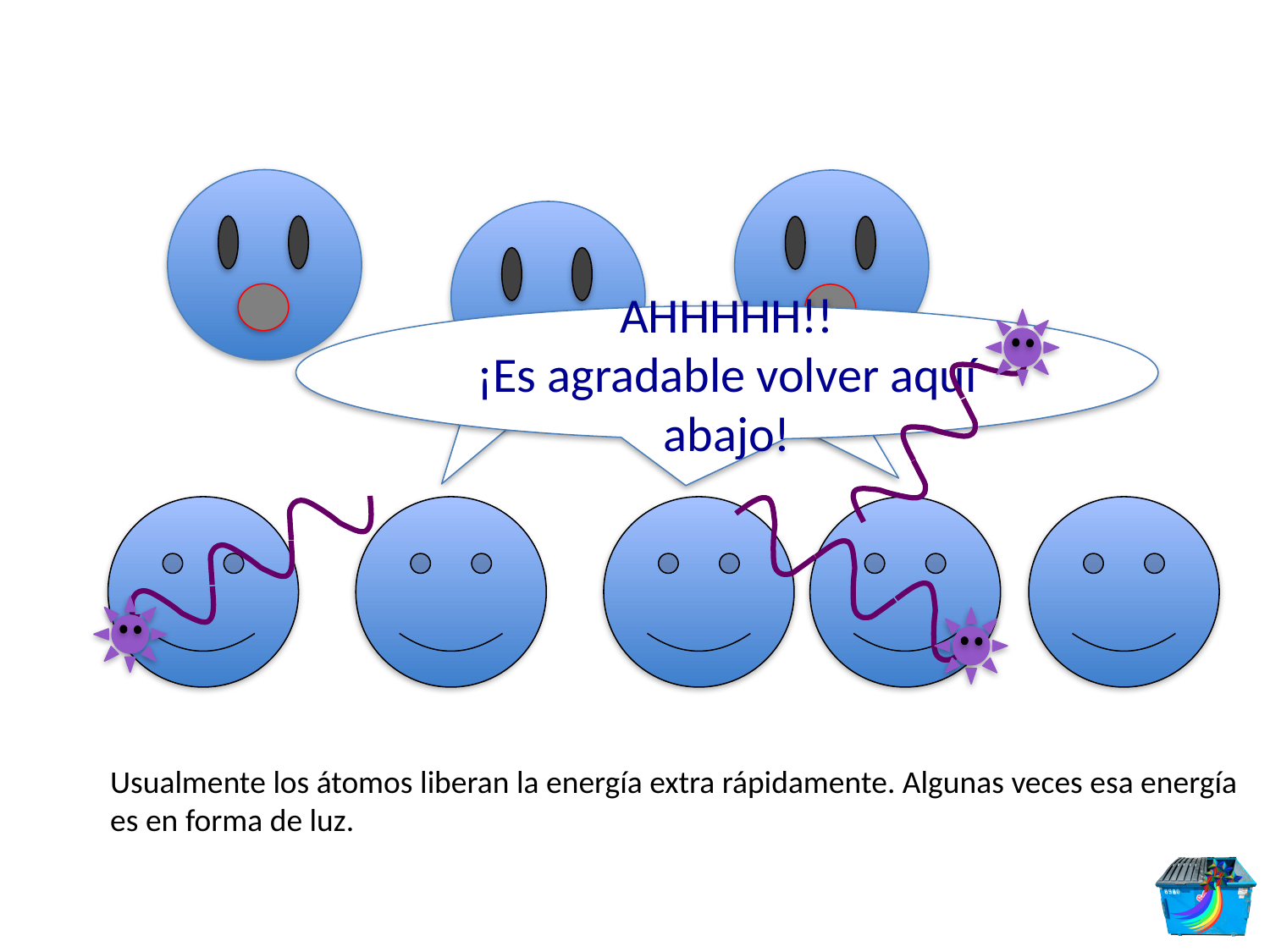

AHHHHH!!
¡Es agradable volver aquí abajo!

Usualmente los átomos liberan la energía extra rápidamente. Algunas veces esa energía es en forma de luz.